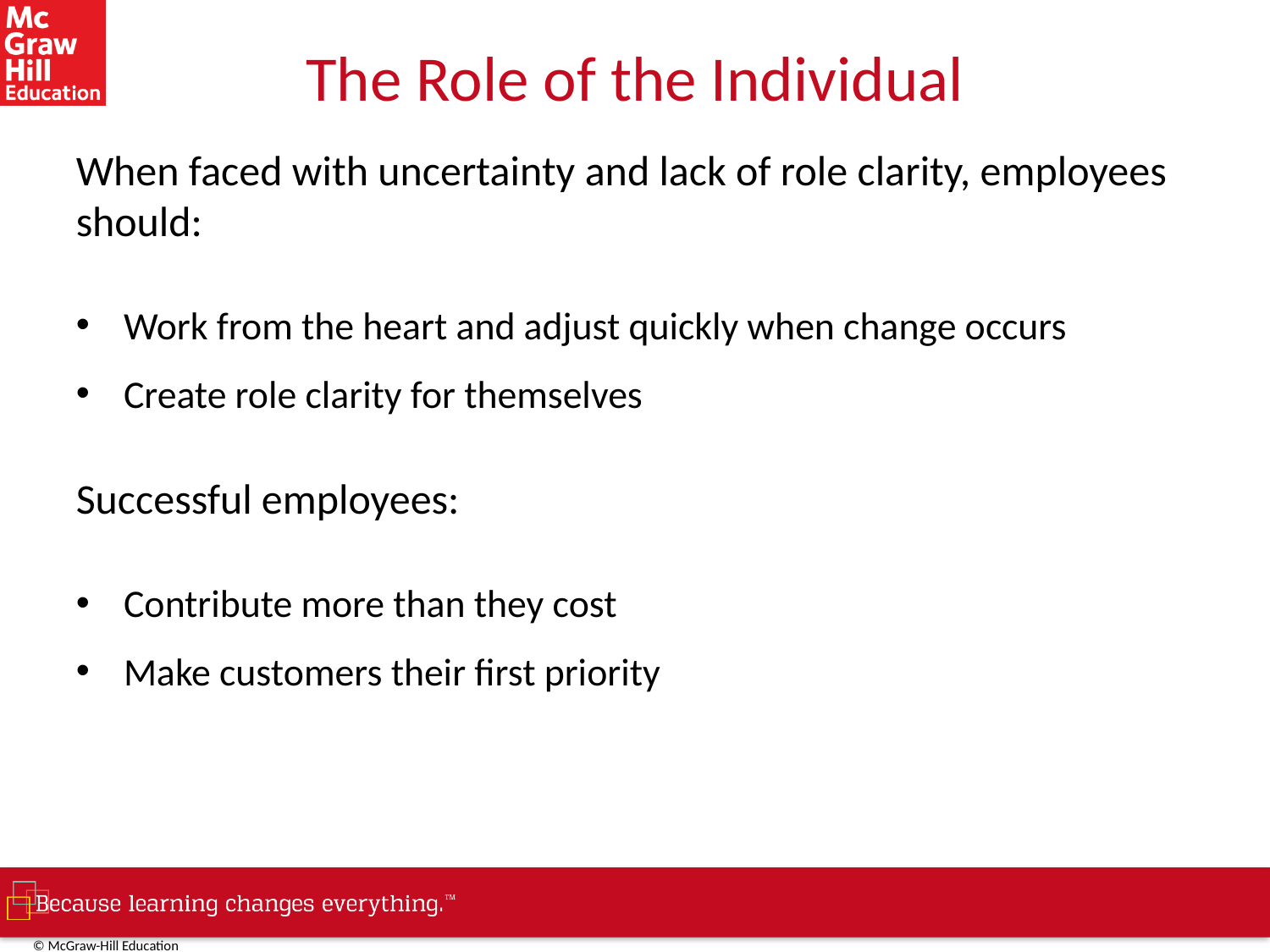

# The Role of the Individual
When faced with uncertainty and lack of role clarity, employees should:

Work from the heart and adjust quickly when change occurs
Create role clarity for themselves

Successful employees:

Contribute more than they cost
Make customers their first priority